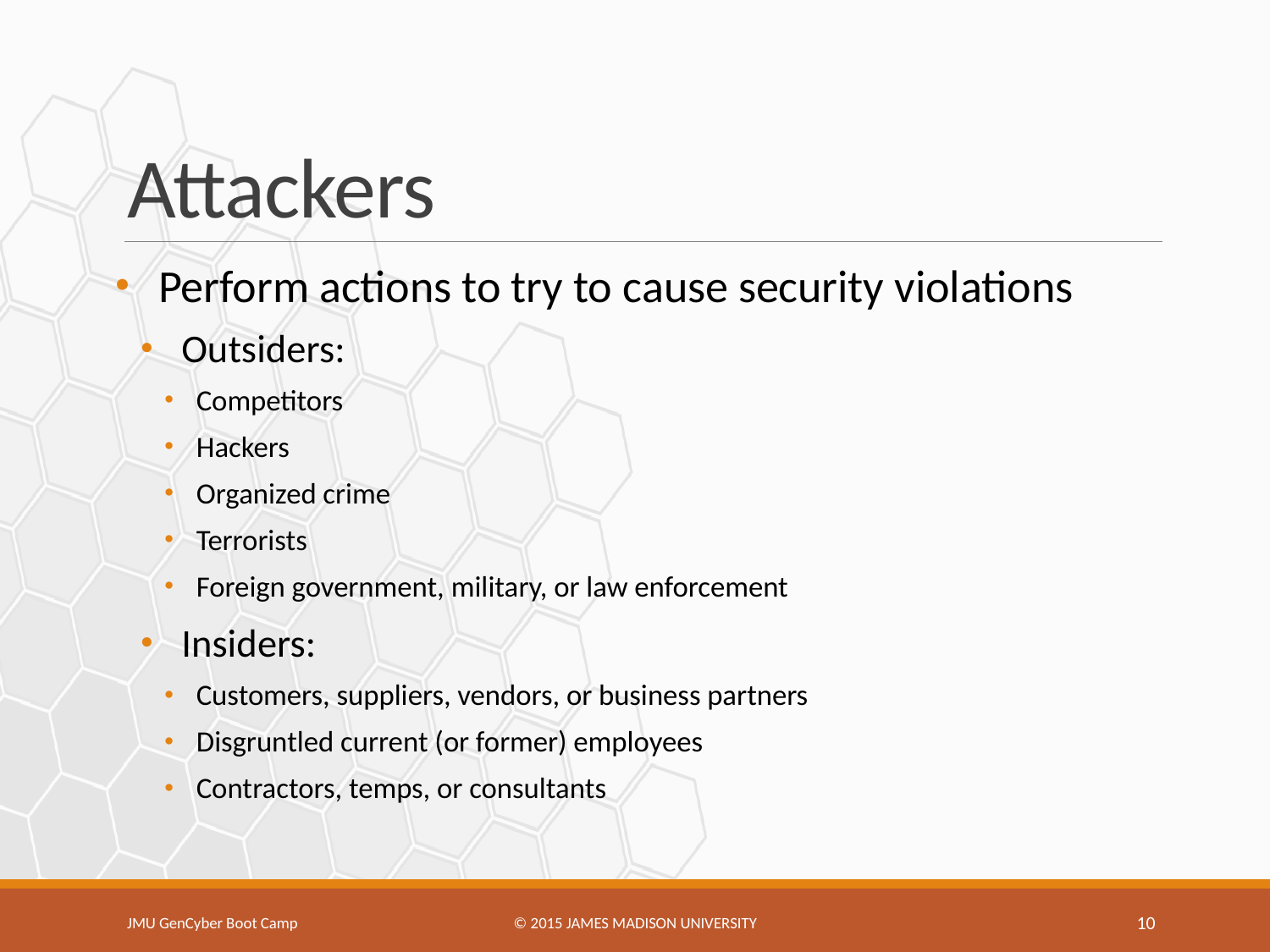

# Attackers
Perform actions to try to cause security violations
Outsiders:
Competitors
Hackers
Organized crime
Terrorists
Foreign government, military, or law enforcement
Insiders:
Customers, suppliers, vendors, or business partners
Disgruntled current (or former) employees
Contractors, temps, or consultants
JMU GenCyber Boot Camp
© 2015 James Madison university
10